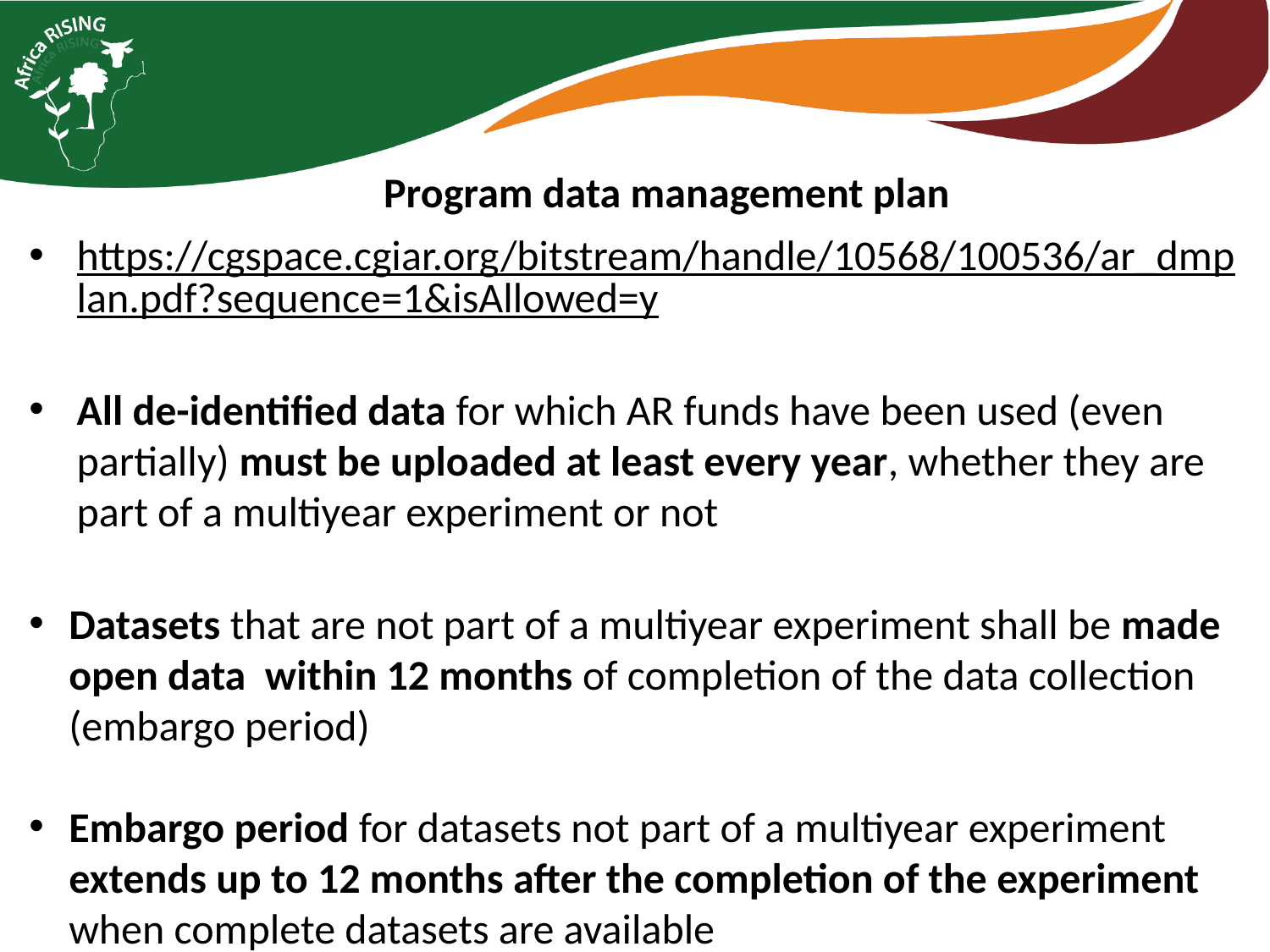

Program data management plan
https://cgspace.cgiar.org/bitstream/handle/10568/100536/ar_dmplan.pdf?sequence=1&isAllowed=y
All de-identified data for which AR funds have been used (even partially) must be uploaded at least every year, whether they are part of a multiyear experiment or not

Datasets that are not part of a multiyear experiment shall be made open data  within 12 months of completion of the data collection (embargo period)

Embargo period for datasets not part of a multiyear experiment extends up to 12 months after the completion of the experiment when complete datasets are available